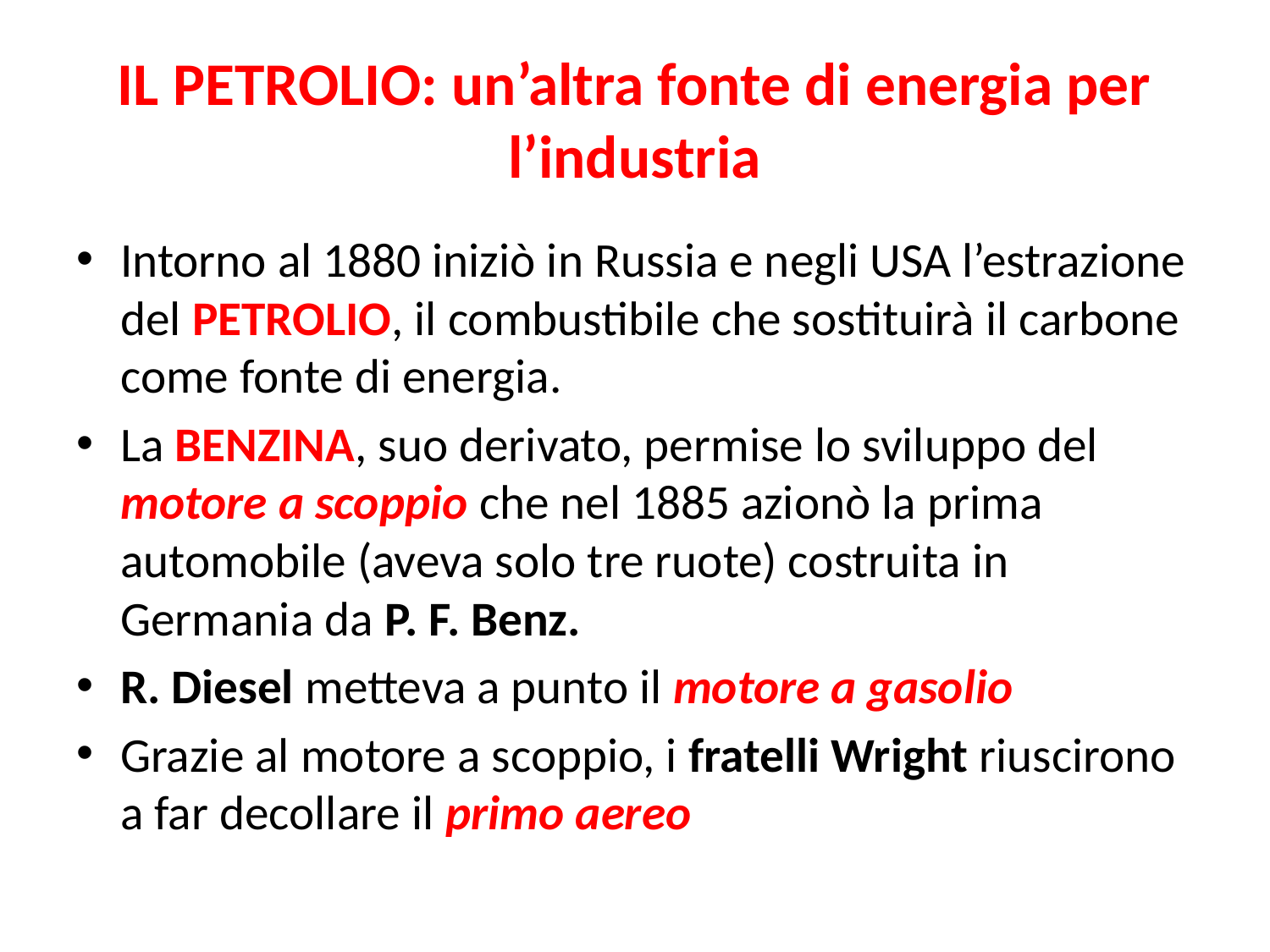

# IL PETROLIO: un’altra fonte di energia per l’industria
Intorno al 1880 iniziò in Russia e negli USA l’estrazione del PETROLIO, il combustibile che sostituirà il carbone come fonte di energia.
La BENZINA, suo derivato, permise lo sviluppo del motore a scoppio che nel 1885 azionò la prima automobile (aveva solo tre ruote) costruita in Germania da P. F. Benz.
R. Diesel metteva a punto il motore a gasolio
Grazie al motore a scoppio, i fratelli Wright riuscirono a far decollare il primo aereo